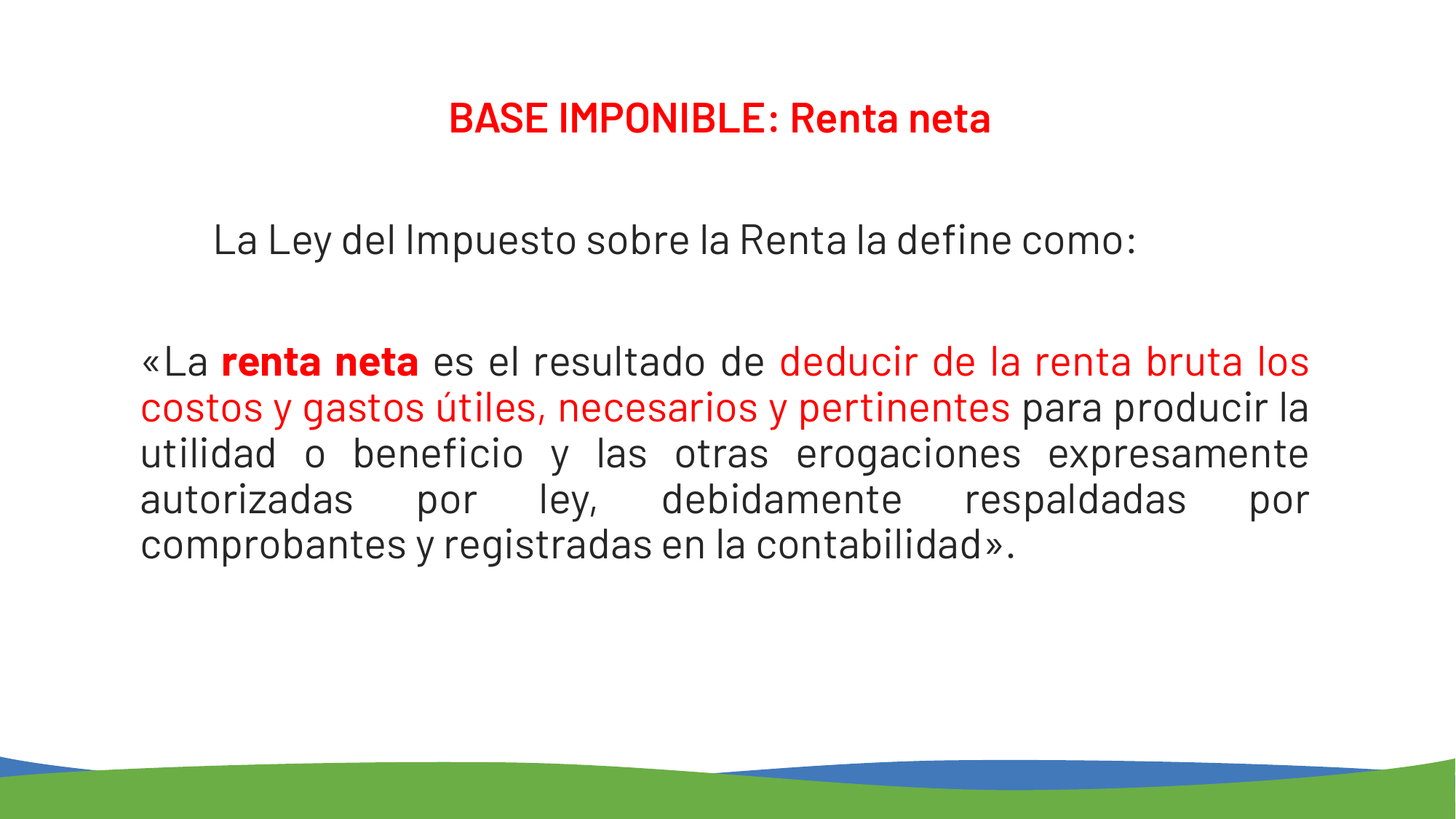

BASE IMPONIBLE: Renta neta

	La Ley del Impuesto sobre la Renta la define como:

«La renta neta es el resultado de deducir de la renta bruta los costos y gastos útiles, necesarios y pertinentes para producir la utilidad o beneficio y las otras erogaciones expresamente autorizadas por ley, debidamente respaldadas por comprobantes y registradas en la contabilidad».